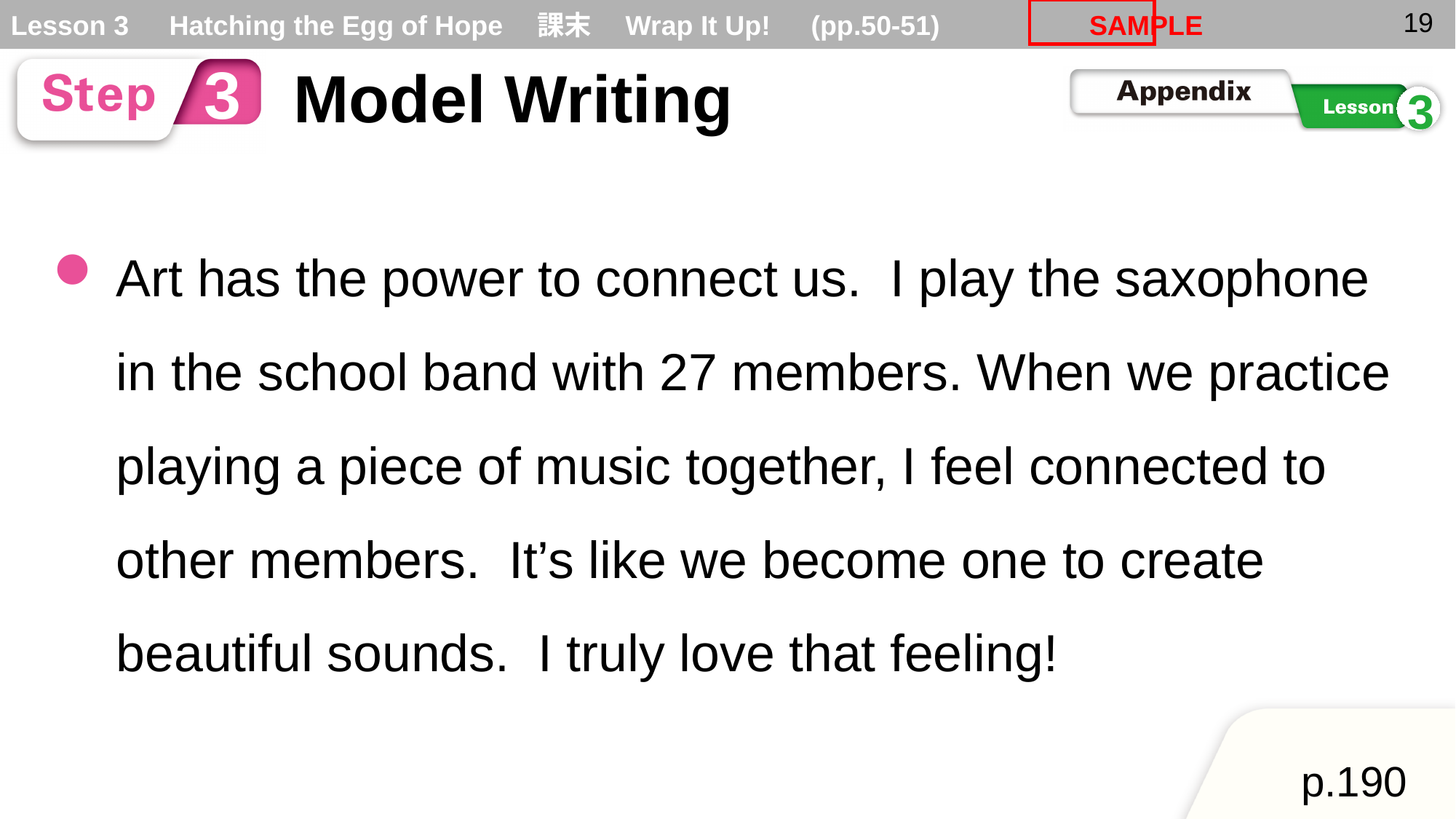

Art has the power to connect us.  I play the saxophone in the school band with 27 members. When we practice playing a piece of music together, I feel connected to other members.  It’s like we become one to create beautiful sounds.  I truly love that feeling!
p.190